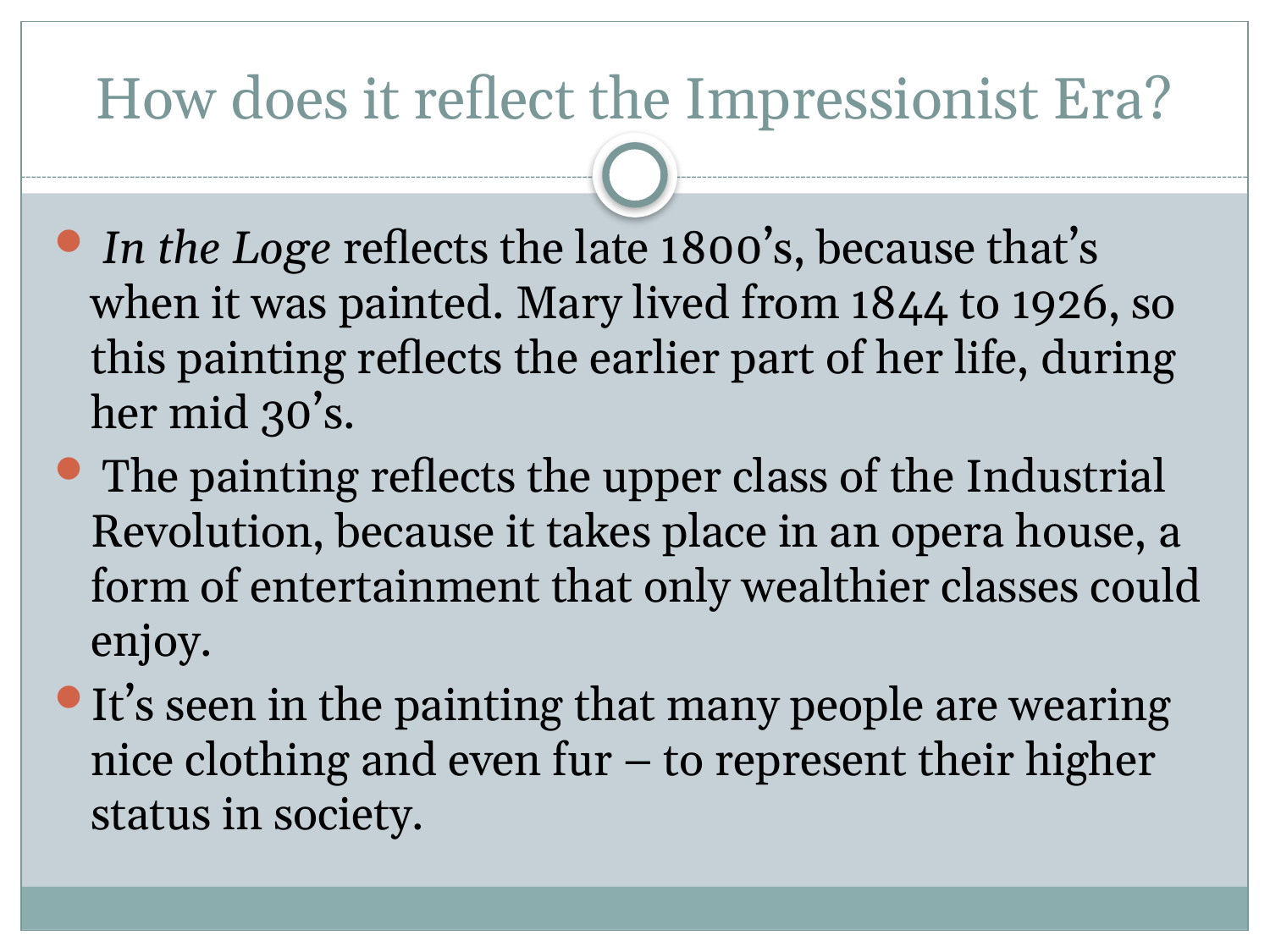

# How does it reflect the Impressionist Era?
 In the Loge reflects the late 1800’s, because that’s when it was painted. Mary lived from 1844 to 1926, so this painting reflects the earlier part of her life, during her mid 30’s.
 The painting reflects the upper class of the Industrial Revolution, because it takes place in an opera house, a form of entertainment that only wealthier classes could enjoy.
It’s seen in the painting that many people are wearing nice clothing and even fur – to represent their higher status in society.